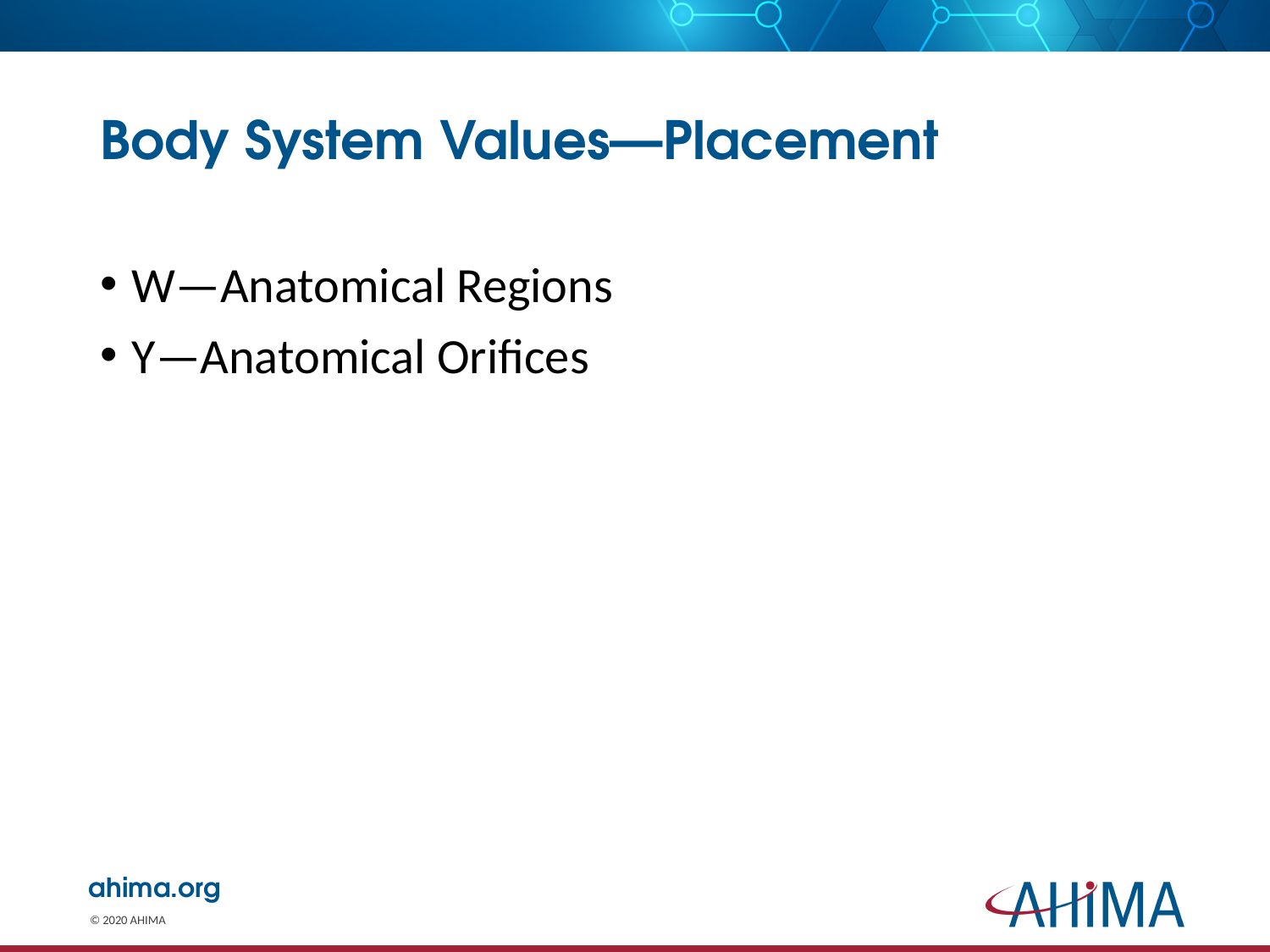

# Body System Values—Placement
W—Anatomical Regions
Y—Anatomical Orifices